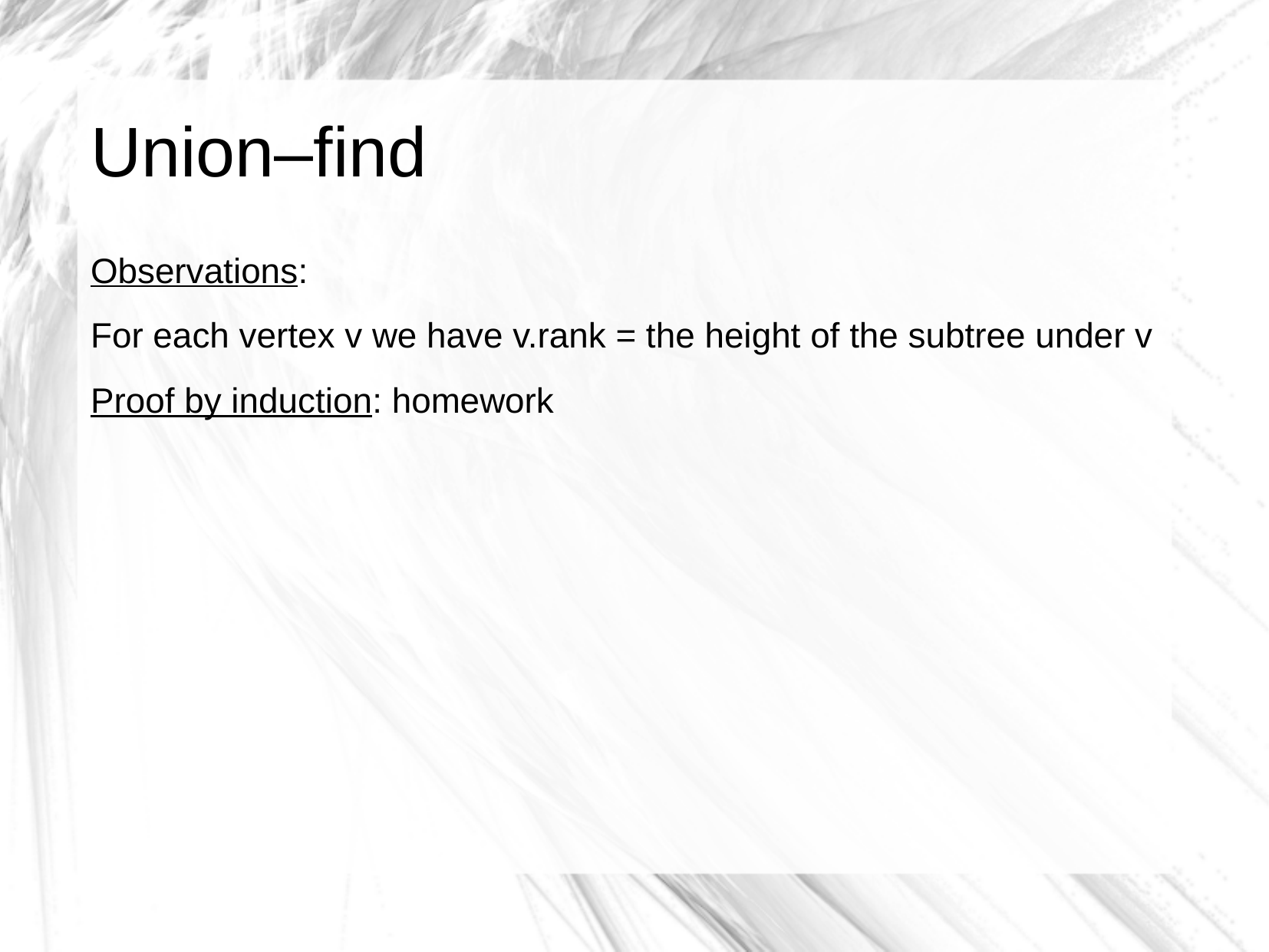

# Union–find
Observations:
For each vertex v we have v.rank = the height of the subtree under v
Proof by induction: homework